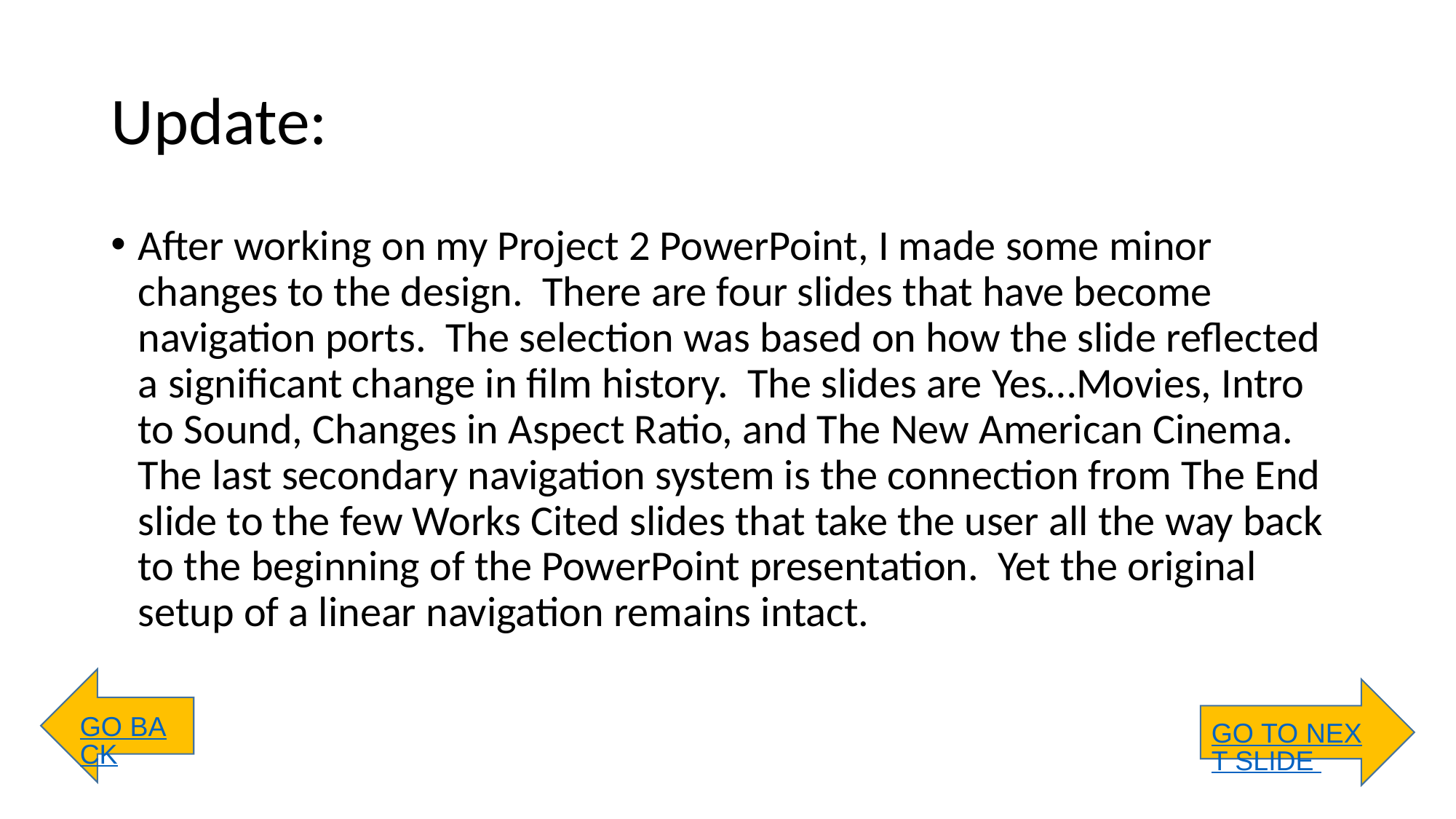

# Update:
After working on my Project 2 PowerPoint, I made some minor changes to the design.  There are four slides that have become navigation ports.  The selection was based on how the slide reflected a significant change in film history.  The slides are Yes…Movies, Intro to Sound, Changes in Aspect Ratio, and The New American Cinema.  The last secondary navigation system is the connection from The End slide to the few Works Cited slides that take the user all the way back to the beginning of the PowerPoint presentation.  Yet the original setup of a linear navigation remains intact.
GO BACK
GO TO NEXT SLIDE